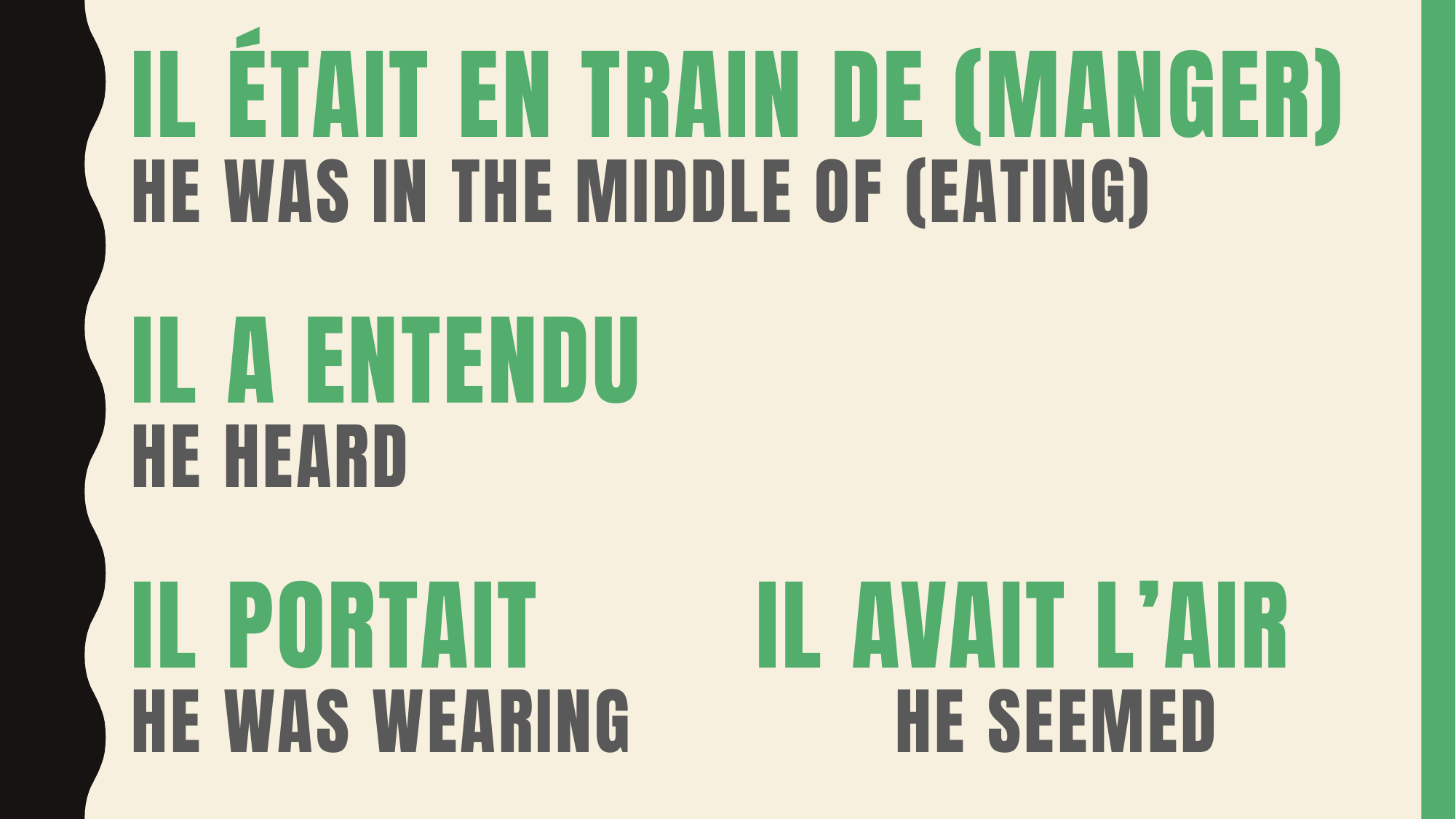

# Il Était en train de (manger) He was in the middle of (eating) Il a entendu He heard Il portait		   Il avait l’air He was wearing			He seemed